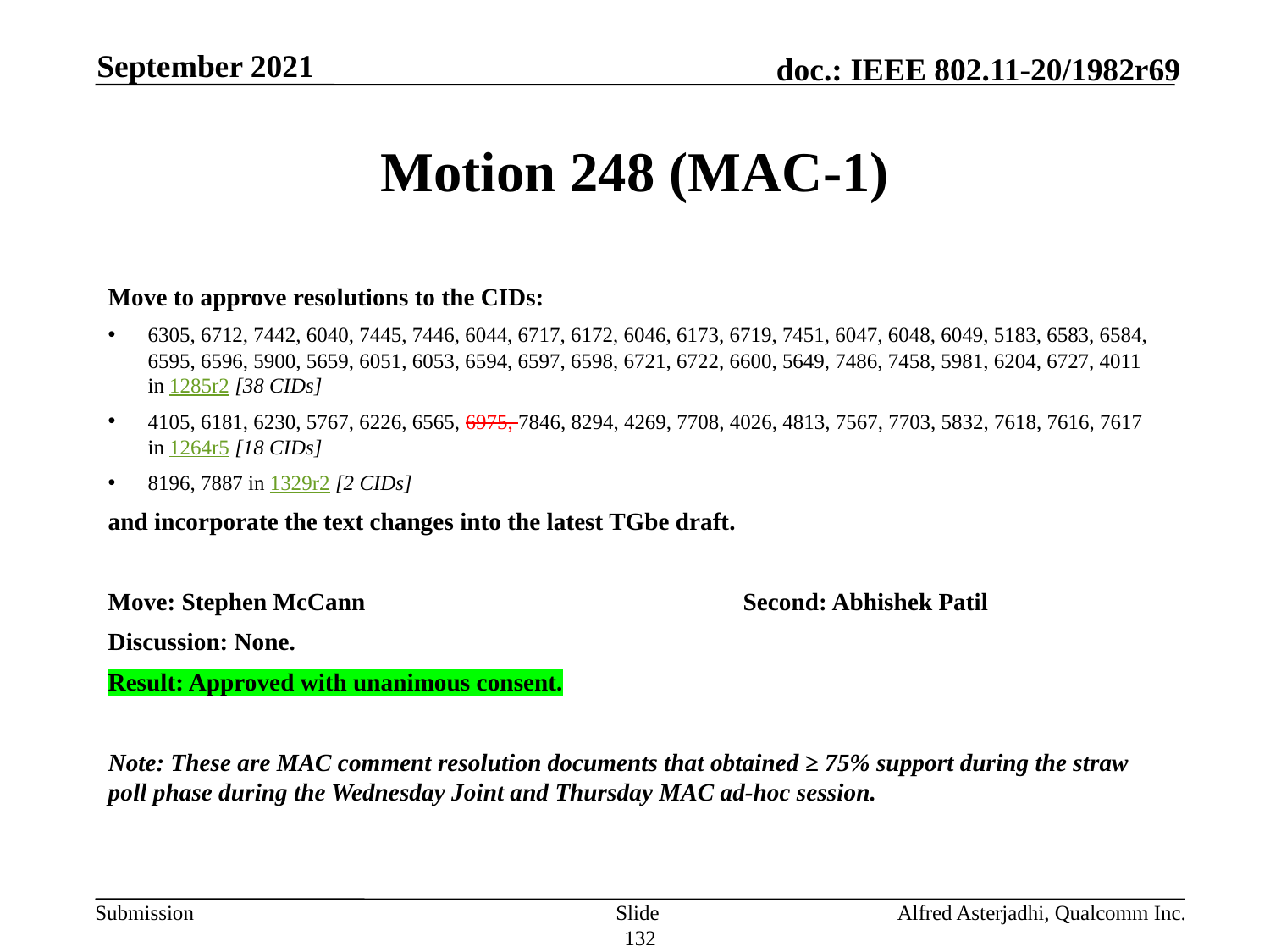

September 2021
# Motion 248 (MAC-1)
Move to approve resolutions to the CIDs:
6305, 6712, 7442, 6040, 7445, 7446, 6044, 6717, 6172, 6046, 6173, 6719, 7451, 6047, 6048, 6049, 5183, 6583, 6584, 6595, 6596, 5900, 5659, 6051, 6053, 6594, 6597, 6598, 6721, 6722, 6600, 5649, 7486, 7458, 5981, 6204, 6727, 4011 in 1285r2 [38 CIDs]
4105, 6181, 6230, 5767, 6226, 6565, 6975, 7846, 8294, 4269, 7708, 4026, 4813, 7567, 7703, 5832, 7618, 7616, 7617 in 1264r5 [18 CIDs]
8196, 7887 in 1329r2 [2 CIDs]
and incorporate the text changes into the latest TGbe draft.

Move: Stephen McCann			Second: Abhishek Patil
Discussion: None.
Result: Approved with unanimous consent.

Note: These are MAC comment resolution documents that obtained ≥ 75% support during the straw poll phase during the Wednesday Joint and Thursday MAC ad-hoc session.

Slide 132
Alfred Asterjadhi, Qualcomm Inc.